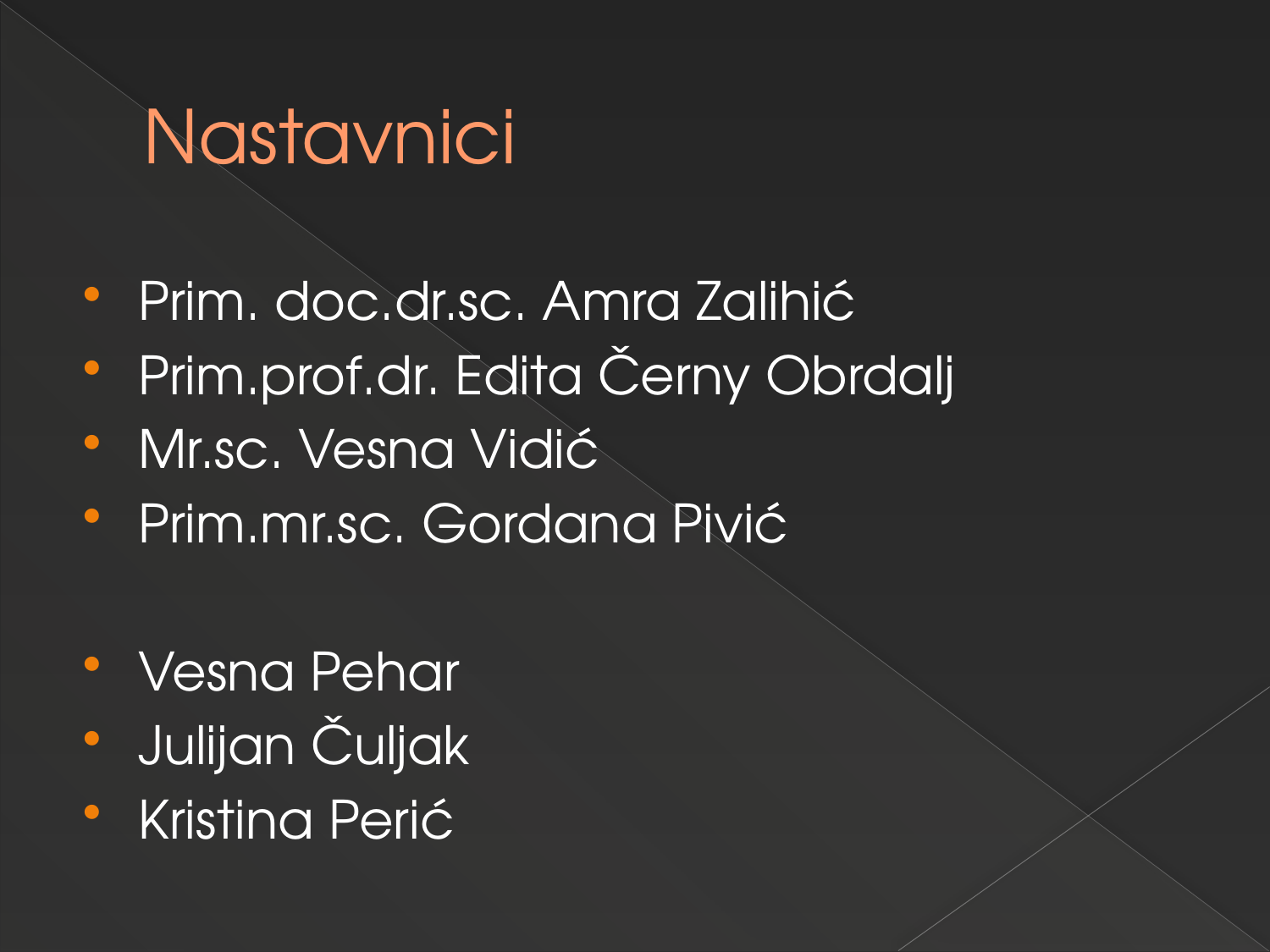

# Nastavnici
Prim. doc.dr.sc. Amra Zalihić
Prim.prof.dr. Edita Černy Obrdalj
Mr.sc. Vesna Vidić
Prim.mr.sc. Gordana Pivić

Vesna Pehar
Julijan Čuljak
Kristina Perić